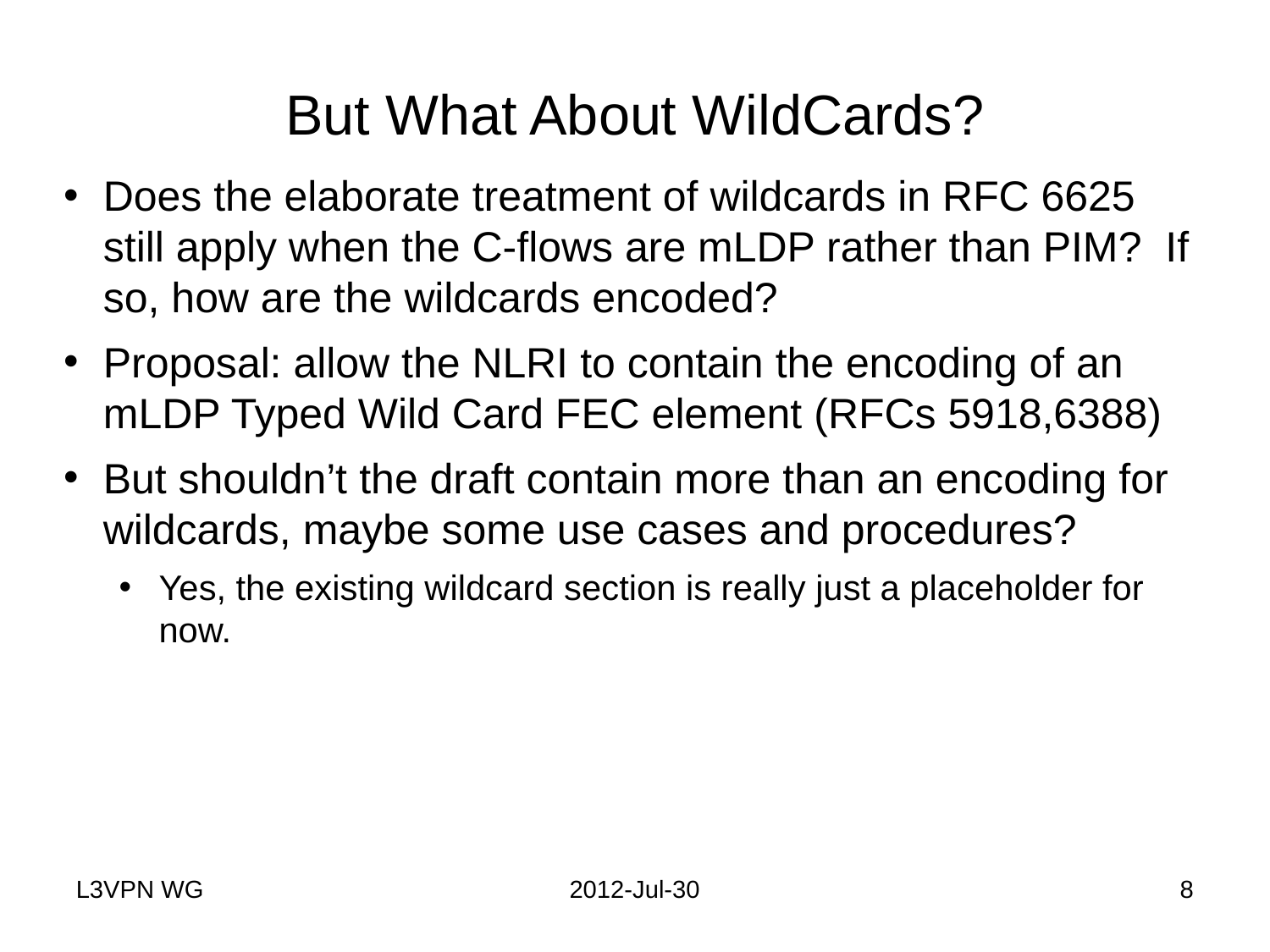

# But What About WildCards?
Does the elaborate treatment of wildcards in RFC 6625 still apply when the C-flows are mLDP rather than PIM?  If so, how are the wildcards encoded?
Proposal: allow the NLRI to contain the encoding of an mLDP Typed Wild Card FEC element (RFCs 5918,6388)
But shouldn’t the draft contain more than an encoding for wildcards, maybe some use cases and procedures?
Yes, the existing wildcard section is really just a placeholder for now.
L3VPN WG
2012-Jul-30
8